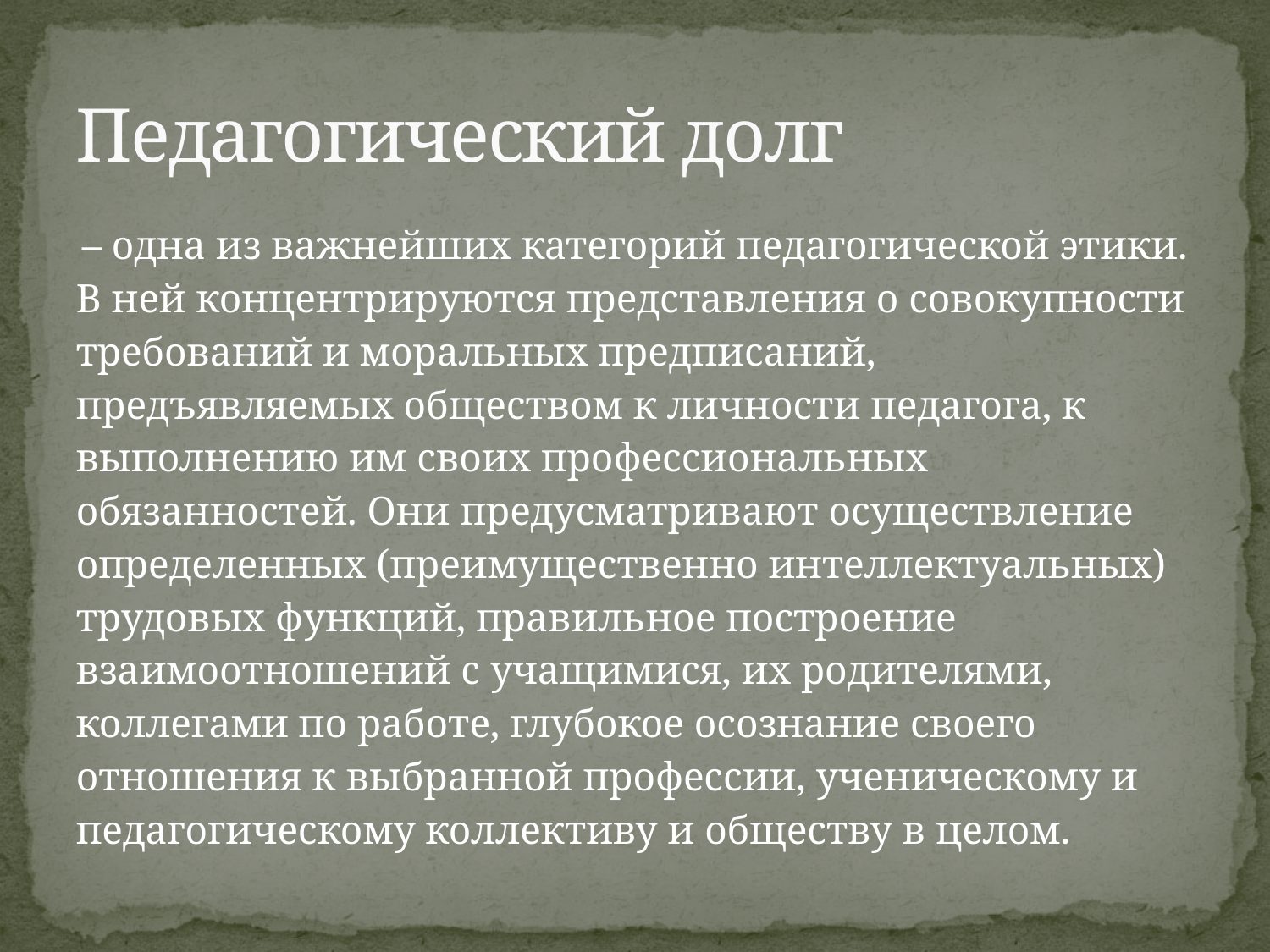

# Педагогический долг
 – одна из важнейших категорий педагогической этики. В ней концентрируются представления о совокупности требований и моральных предписаний, предъявляемых обществом к личности педагога, к выполнению им своих профессиональных обязанностей. Они предусматривают осуществление определенных (преимущественно интеллектуальных) трудовых функций, правильное построение взаимоотношений с учащимися, их родителями, коллегами по работе, глубокое осознание своего отношения к выбранной профессии, ученическому и педагогическому коллективу и обществу в целом.